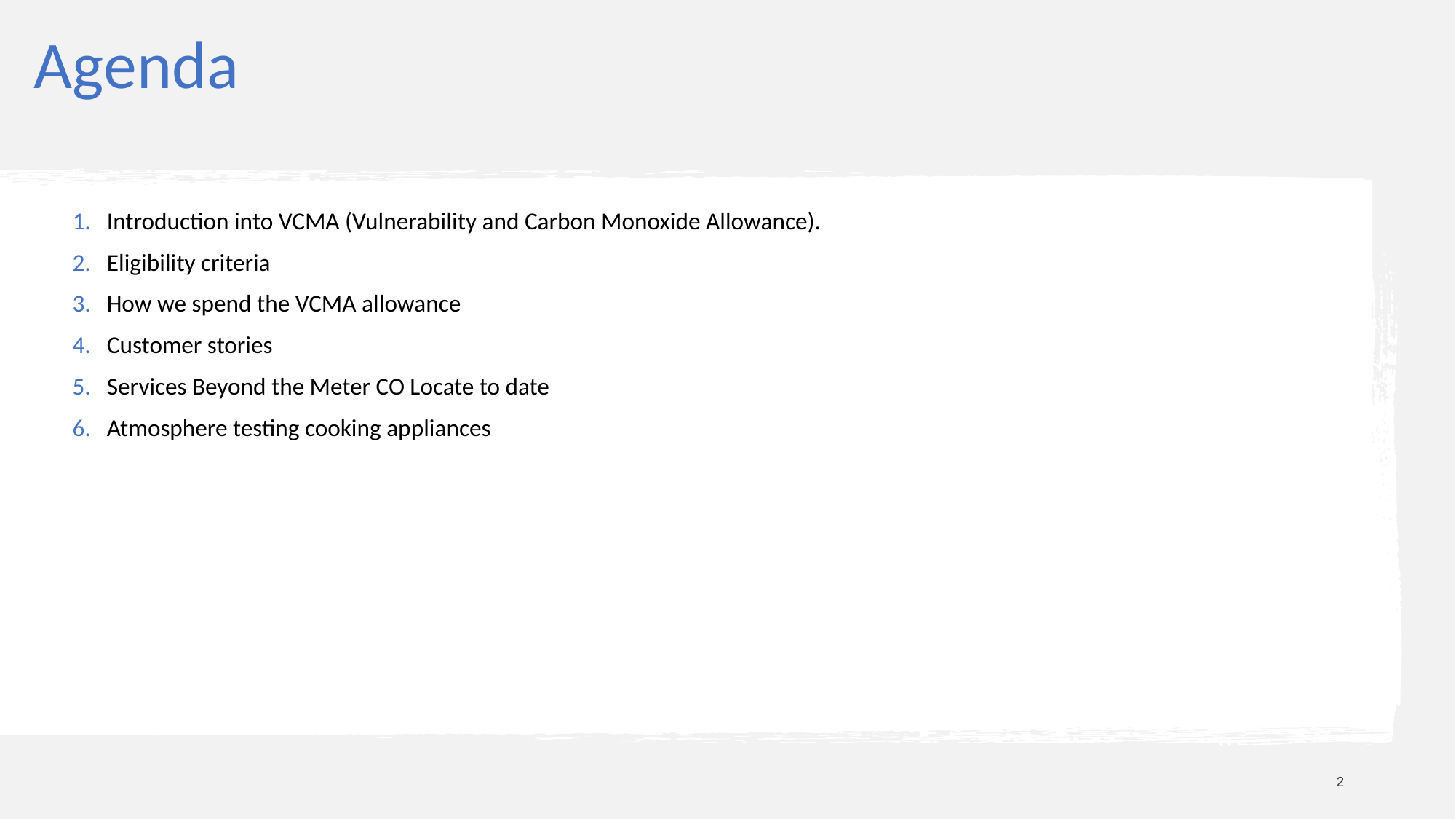

# Agenda
Introduction into VCMA (Vulnerability and Carbon Monoxide Allowance).
Eligibility criteria
How we spend the VCMA allowance
Customer stories
Services Beyond the Meter CO Locate to date
Atmosphere testing cooking appliances

2